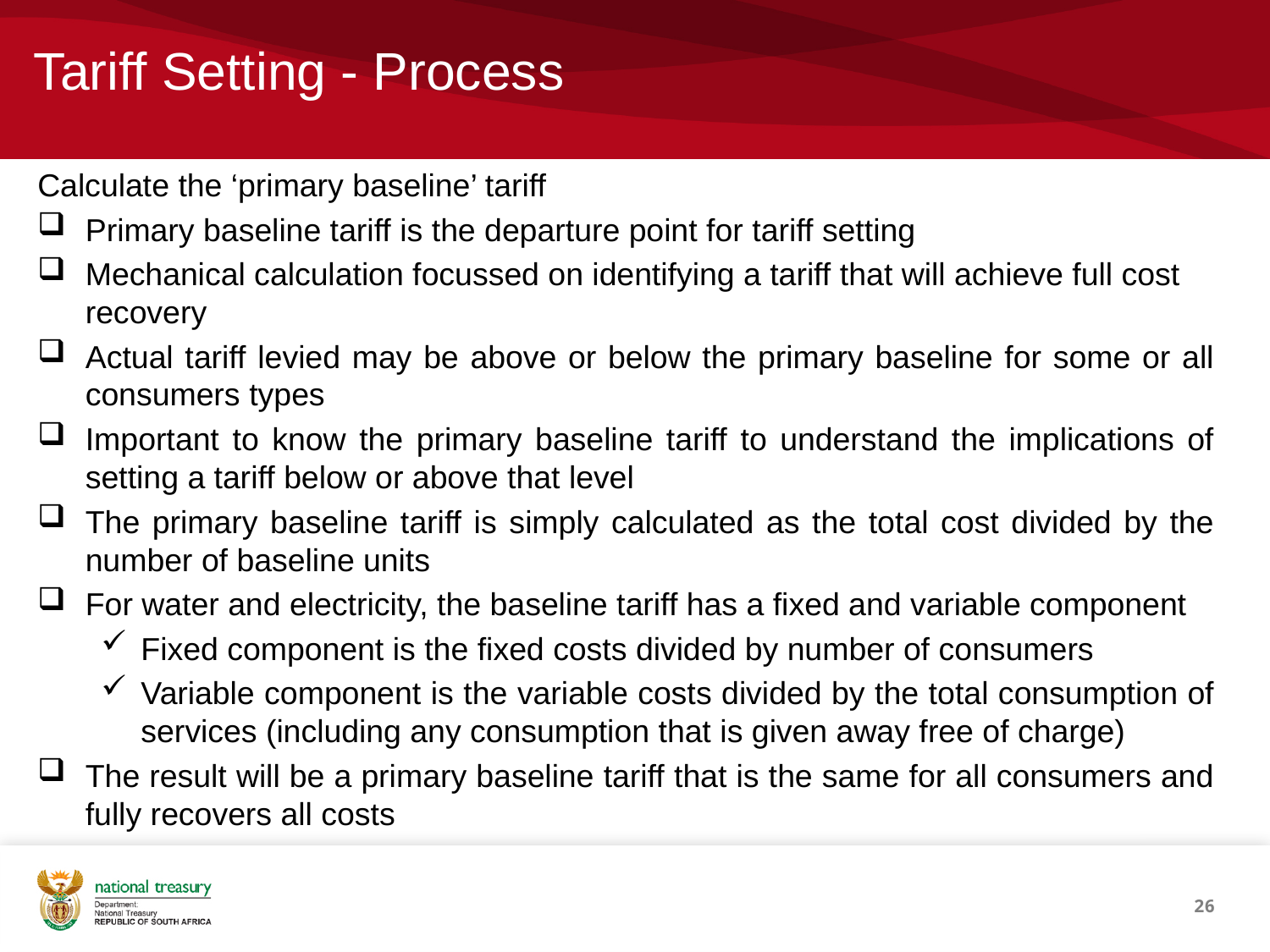

# Tariff Setting - Process
Calculate the ‘primary baseline’ tariff
Primary baseline tariff is the departure point for tariff setting
Mechanical calculation focussed on identifying a tariff that will achieve full cost recovery
Actual tariff levied may be above or below the primary baseline for some or all consumers types
Important to know the primary baseline tariff to understand the implications of setting a tariff below or above that level
The primary baseline tariff is simply calculated as the total cost divided by the number of baseline units
For water and electricity, the baseline tariff has a fixed and variable component
Fixed component is the fixed costs divided by number of consumers
Variable component is the variable costs divided by the total consumption of services (including any consumption that is given away free of charge)
The result will be a primary baseline tariff that is the same for all consumers and fully recovers all costs

26